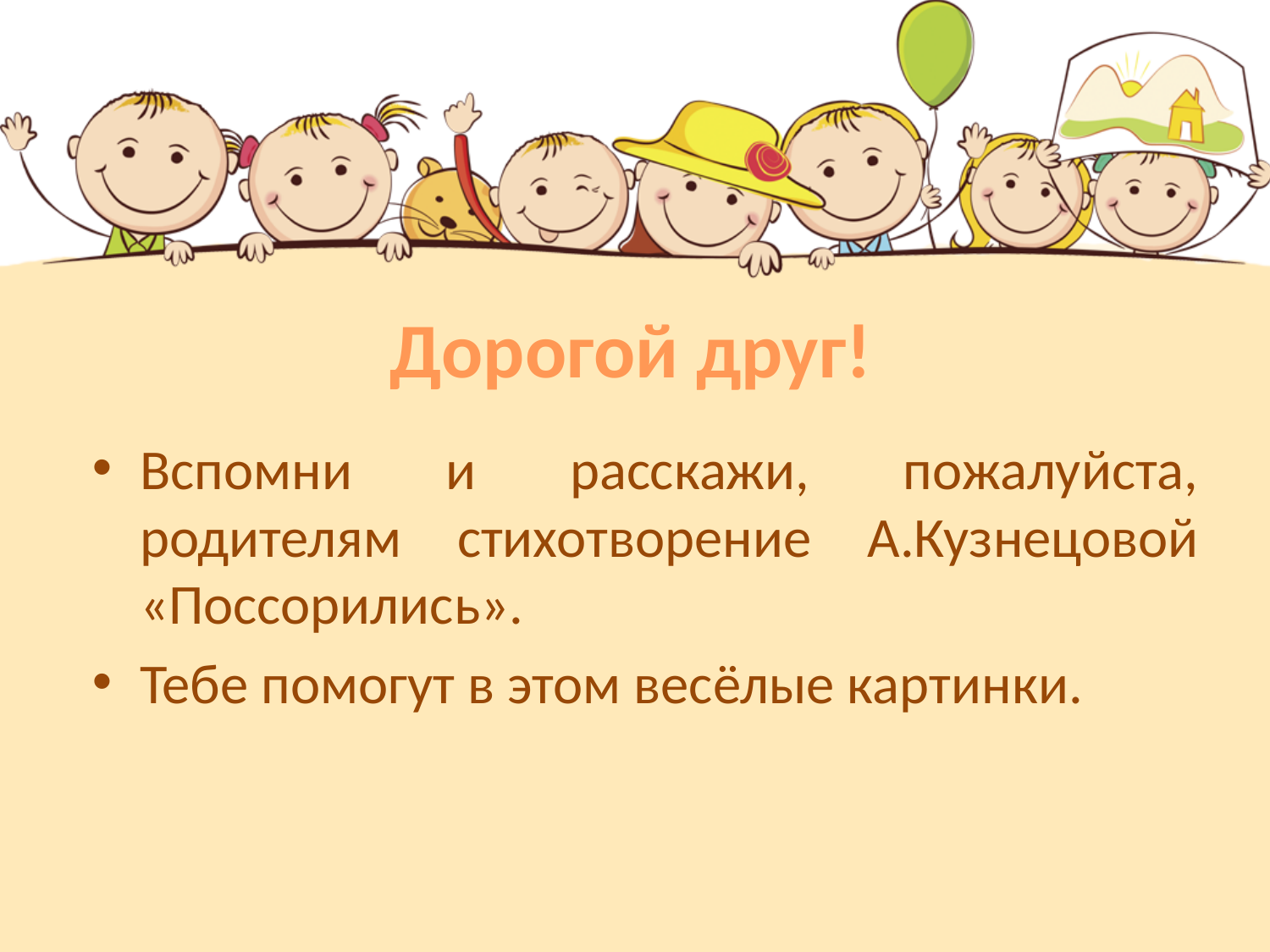

# Дорогой друг!
Вспомни и расскажи, пожалуйста, родителям стихотворение А.Кузнецовой «Поссорились».
Тебе помогут в этом весёлые картинки.